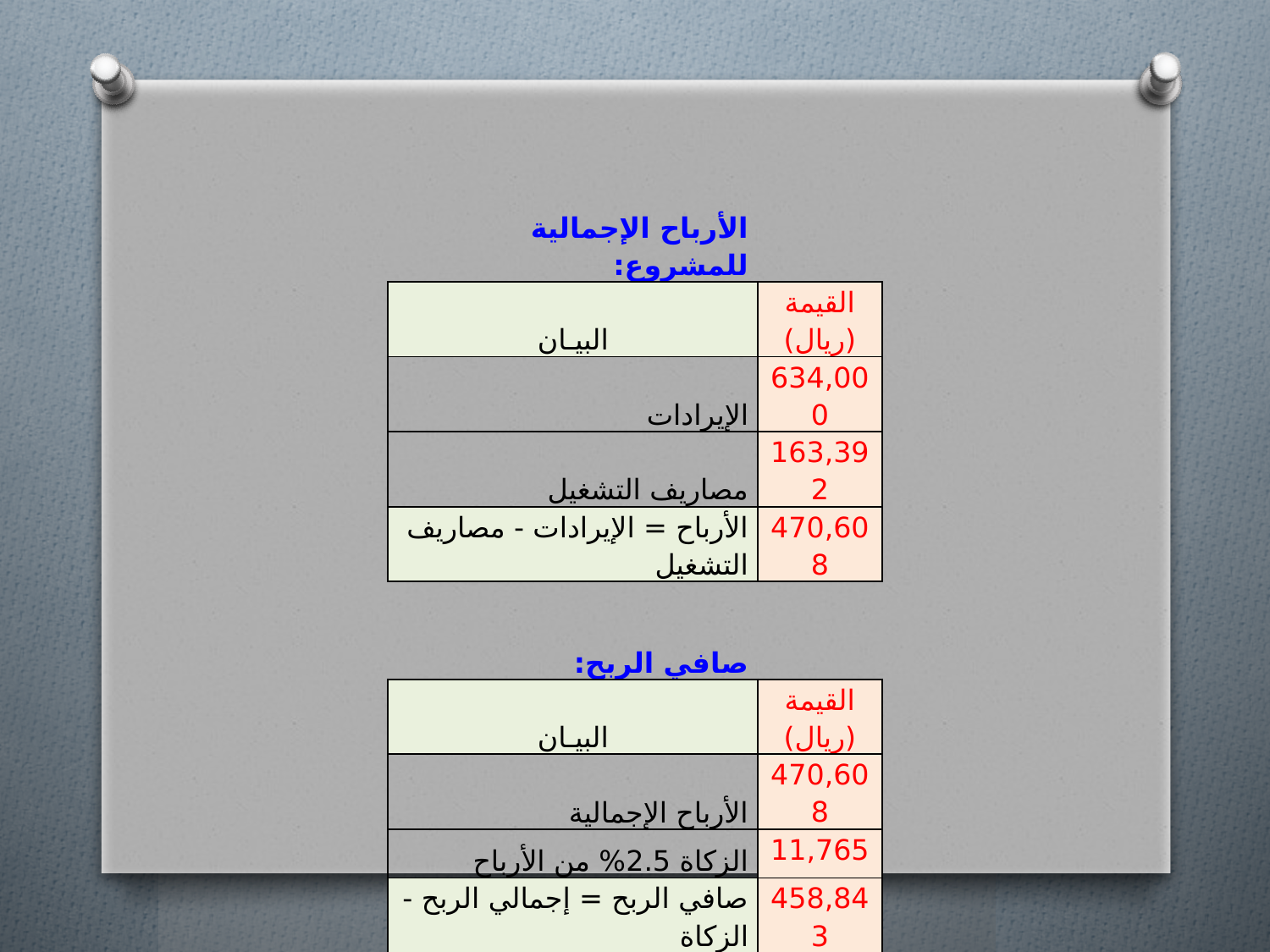

| الأرباح الإجمالية للمشروع: |  |
| --- | --- |
| البيـان | القيمة (ريال) |
| الإيرادات | 634,000 |
| مصاريف التشغيل | 163,392 |
| الأرباح = الإيرادات - مصاريف التشغيل | 470,608 |
|  |  |
| صافي الربح: |  |
| البيـان | القيمة (ريال) |
| الأرباح الإجمالية | 470,608 |
| الزكاة 2.5% من الأرباح | 11,765 |
| صافي الربح = إجمالي الربح - الزكاة | 458,843 |